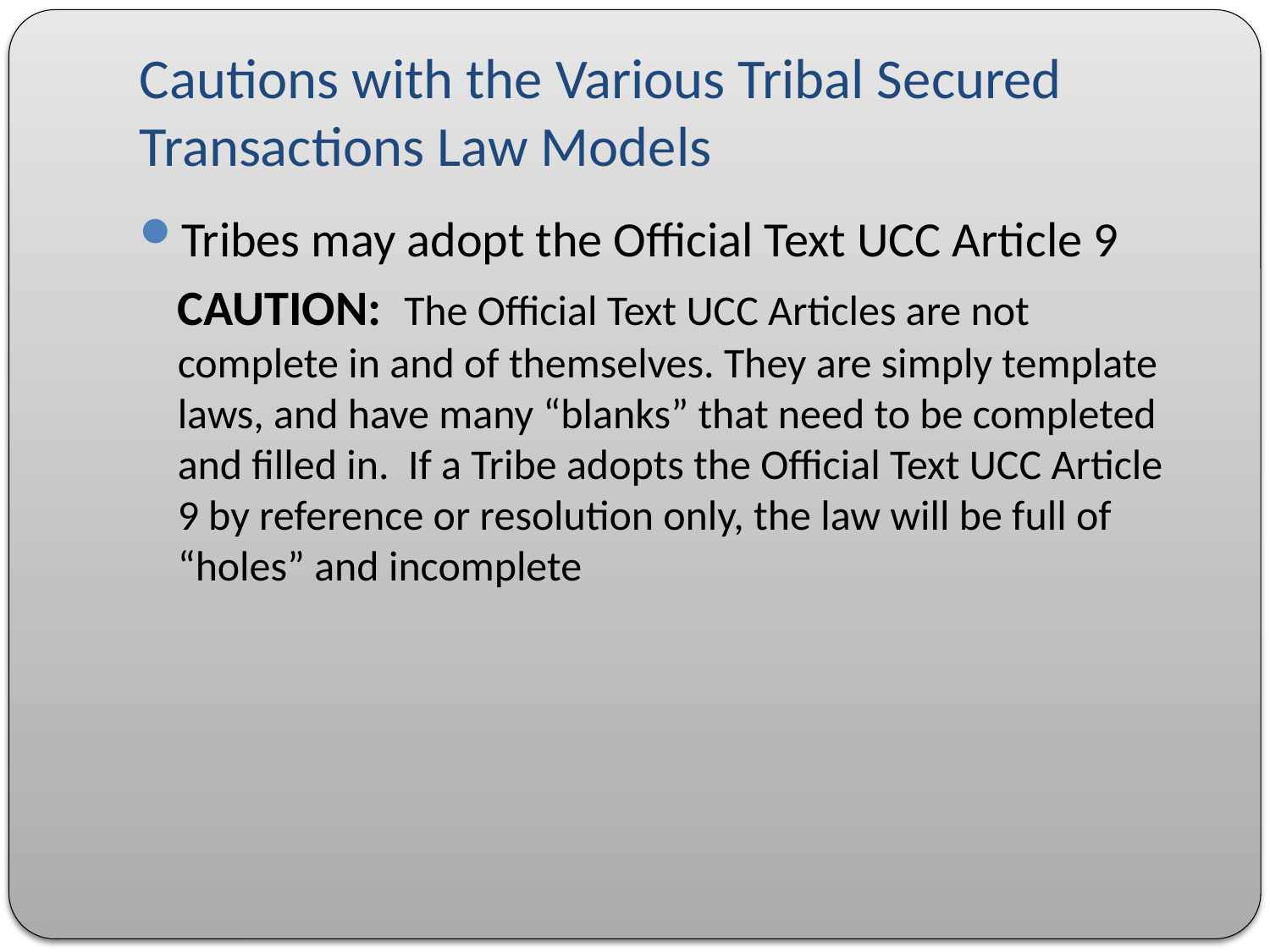

# Cautions with the Various Tribal Secured Transactions Law Models
Tribes may adopt the Official Text UCC Article 9
	CAUTION:  The Official Text UCC Articles are not complete in and of themselves. They are simply template laws, and have many “blanks” that need to be completed and filled in.  If a Tribe adopts the Official Text UCC Article 9 by reference or resolution only, the law will be full of “holes” and incomplete